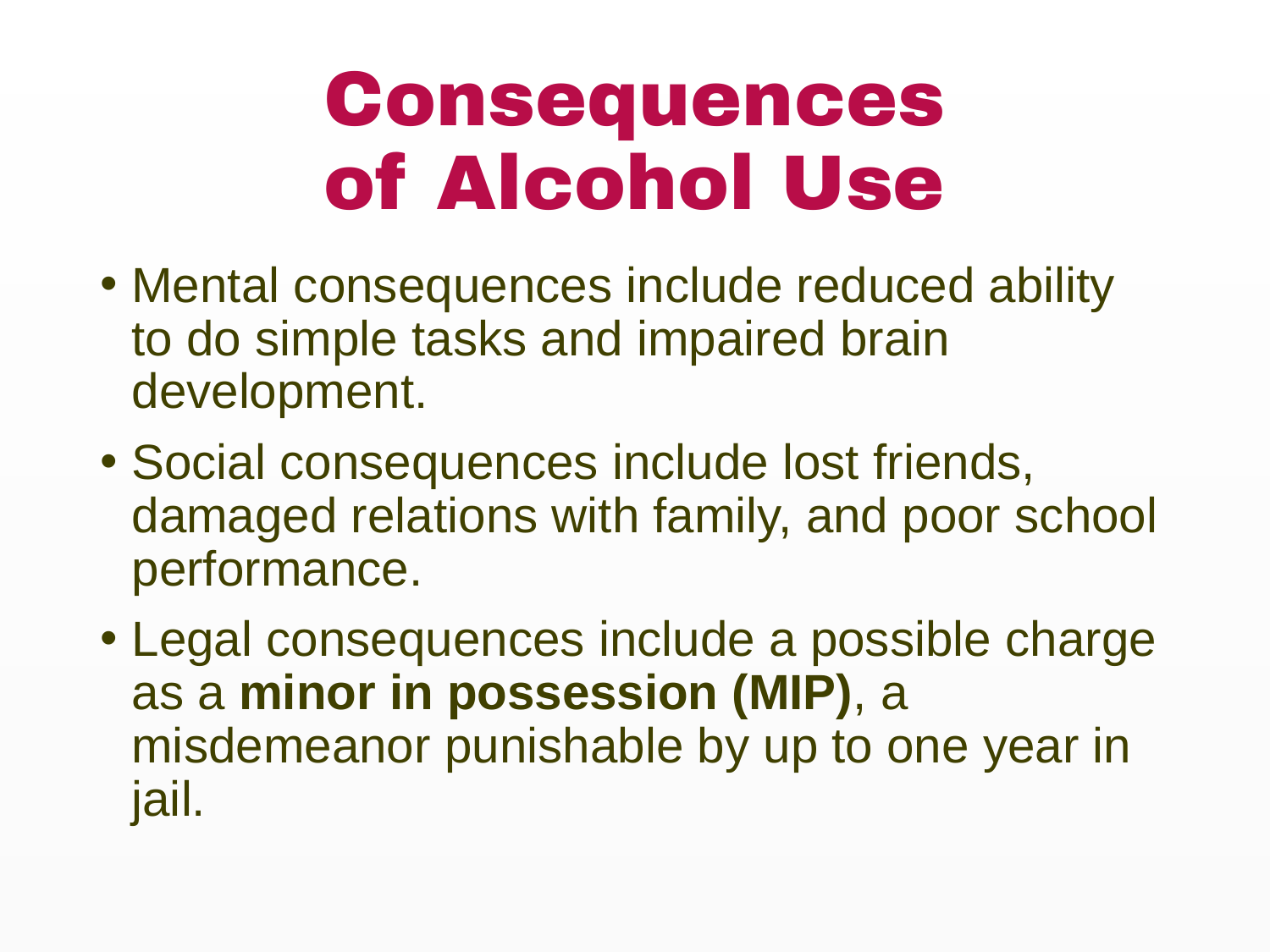

# Consequences of Alcohol Use
Mental consequences include reduced ability to do simple tasks and impaired brain development.
Social consequences include lost friends, damaged relations with family, and poor school performance.
Legal consequences include a possible charge as a minor in possession (MIP), a misdemeanor punishable by up to one year in jail.